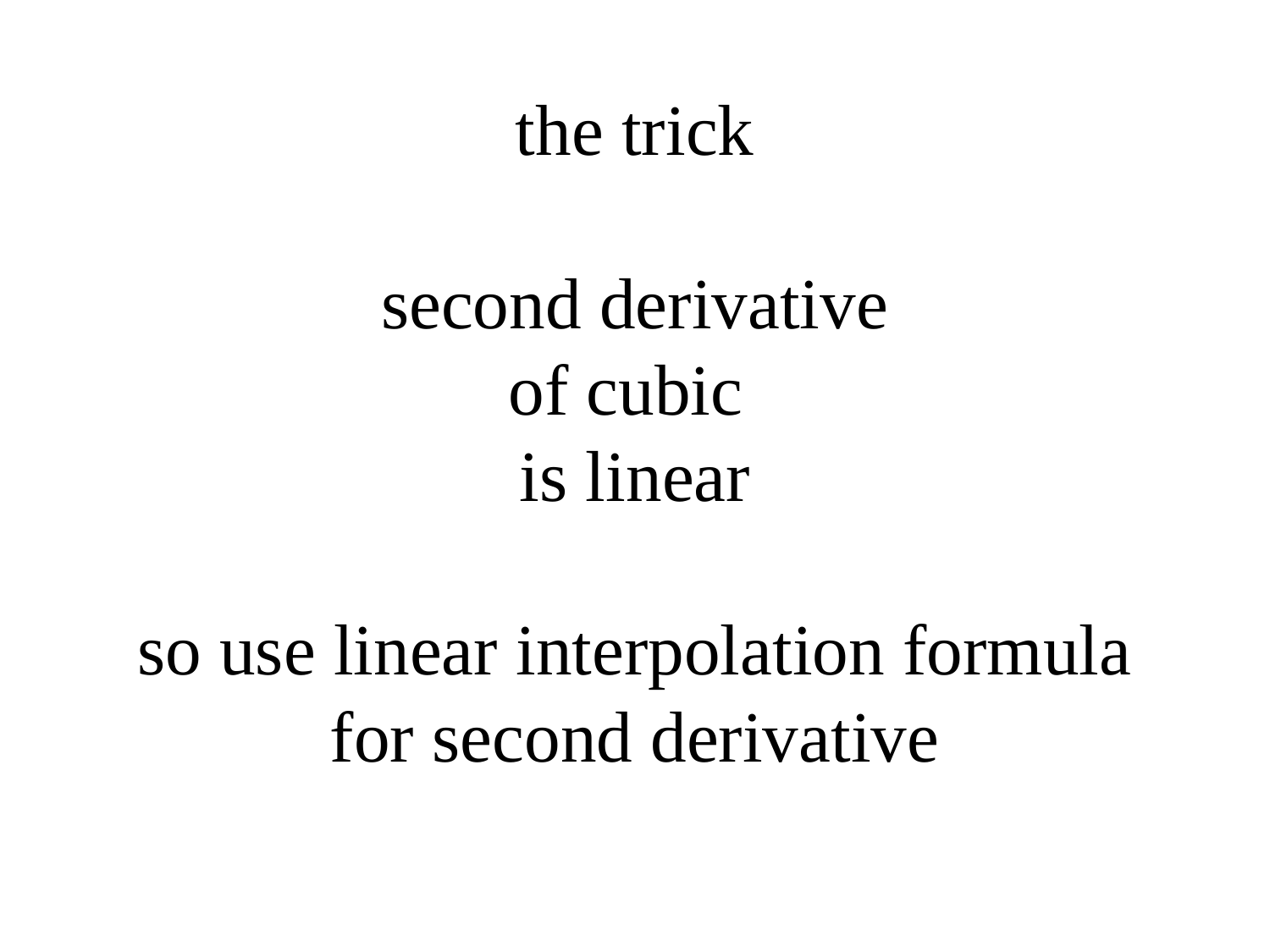

# the trick second derivative of cubic is linear so use linear interpolation formula for second derivative